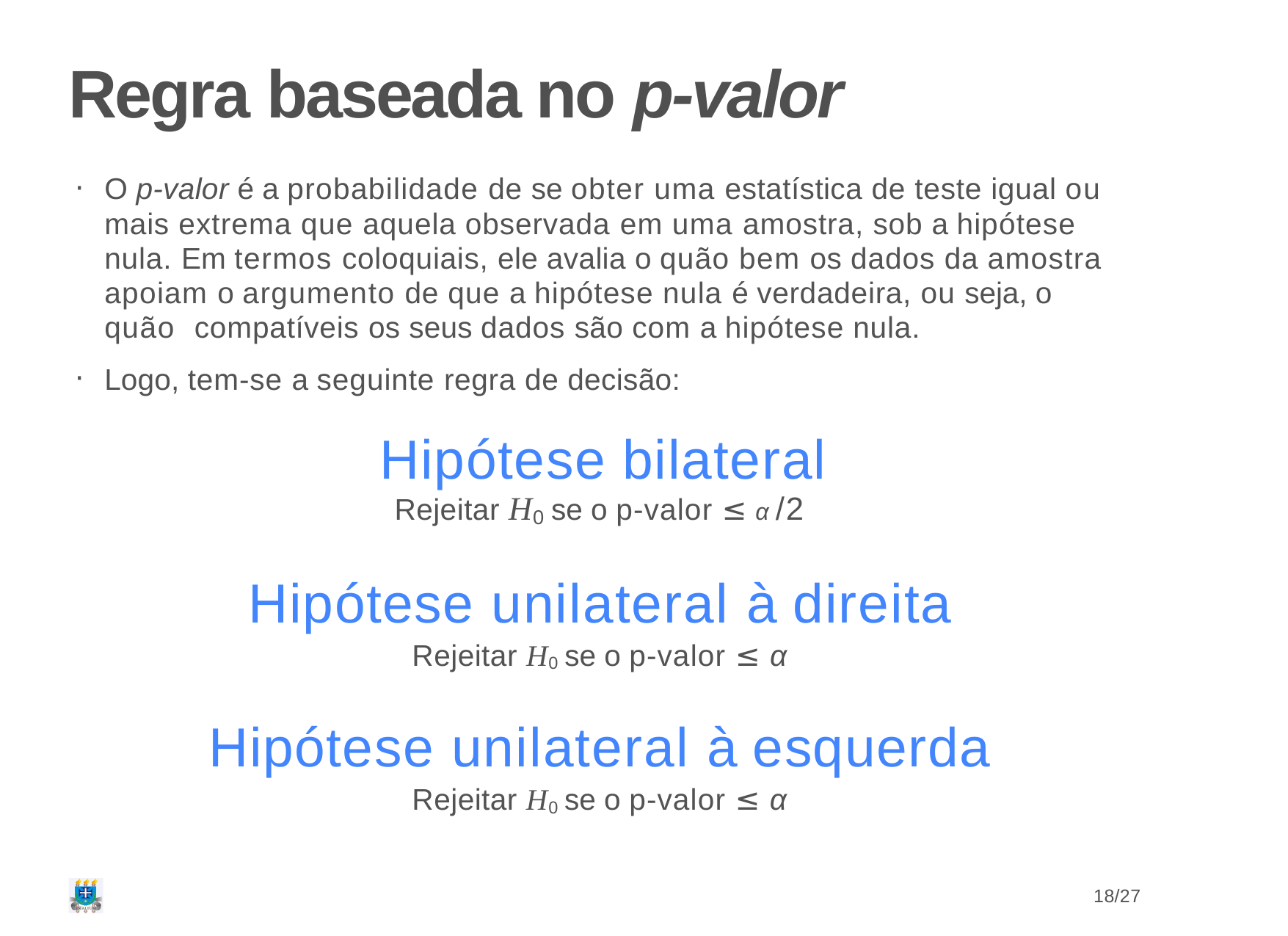

# Regra baseada no p-valor
O p-valor é a probabilidade de se obter uma estatística de teste igual ou  mais extrema que aquela observada em uma amostra, sob a hipótese  nula. Em termos coloquiais, ele avalia o quão bem os dados da amostra  apoiam o argumento de que a hipótese nula é verdadeira, ou seja, o quão  compatíveis os seus dados são com a hipótese nula.
Logo, tem-se a seguinte regra de decisão:
Hipótese bilateral
Rejeitar H0 se o p-valor ≤ α /2

Hipótese unilateral à direita
Rejeitar H0 se o p-valor ≤ α

Hipótese unilateral à esquerda
Rejeitar H0 se o p-valor ≤ α

18/27